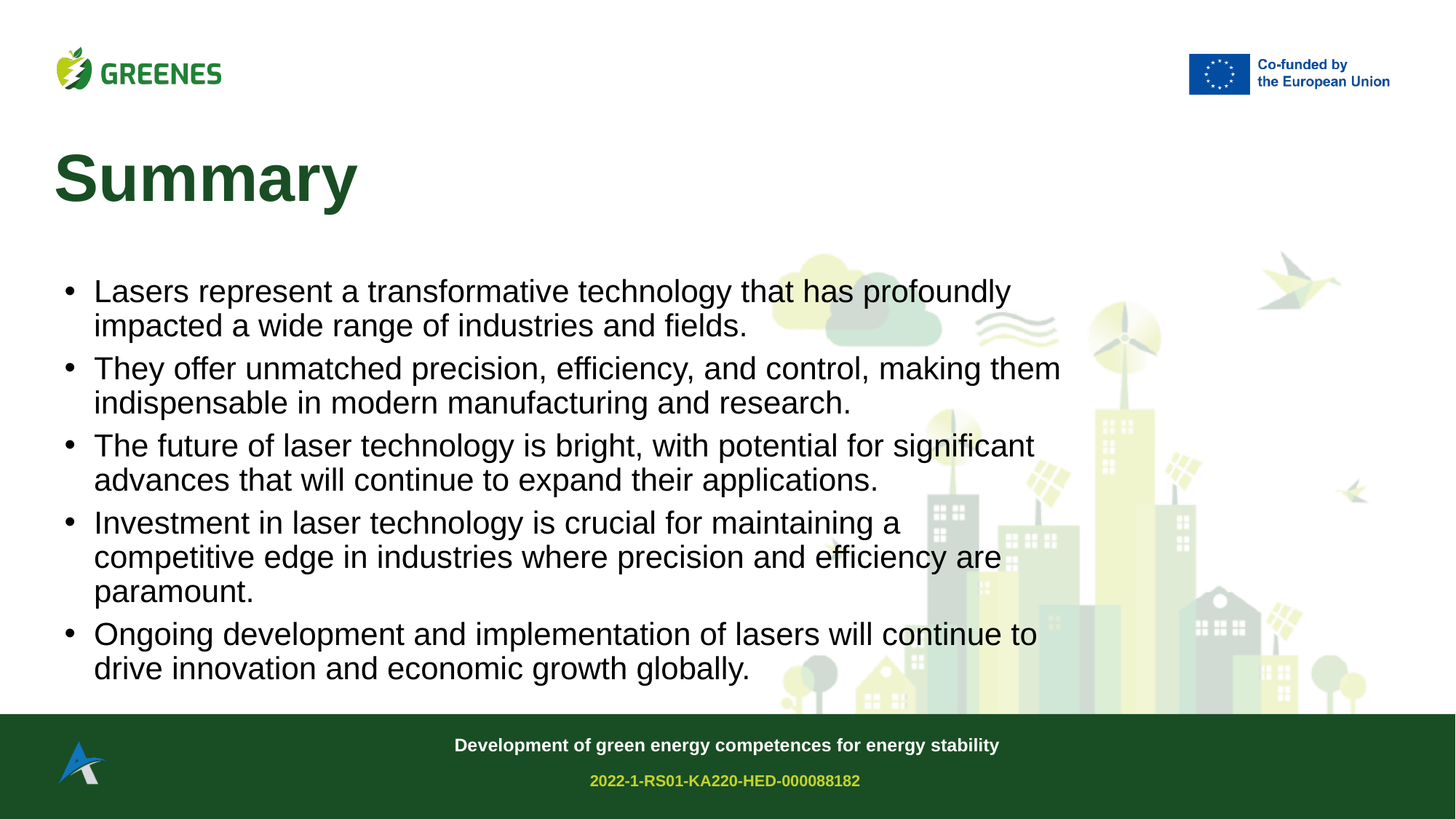

# Summary
Lasers represent a transformative technology that has profoundly impacted a wide range of industries and fields.
They offer unmatched precision, efficiency, and control, making them indispensable in modern manufacturing and research.
The future of laser technology is bright, with potential for significant advances that will continue to expand their applications.
Investment in laser technology is crucial for maintaining a competitive edge in industries where precision and efficiency are paramount.
Ongoing development and implementation of lasers will continue to drive innovation and economic growth globally.